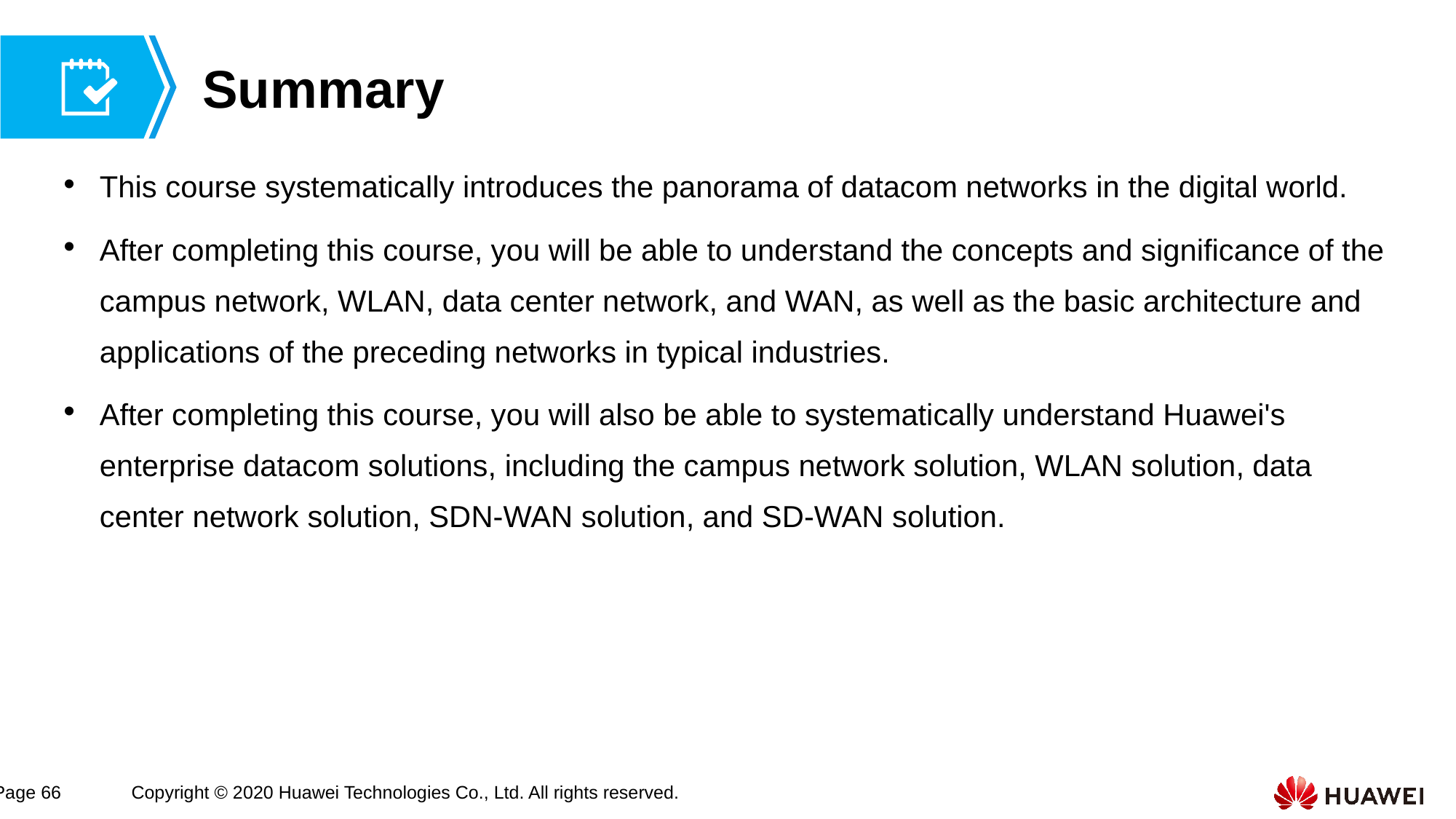

This course systematically introduces the panorama of datacom networks in the digital world.
After completing this course, you will be able to understand the concepts and significance of the campus network, WLAN, data center network, and WAN, as well as the basic architecture and applications of the preceding networks in typical industries.
After completing this course, you will also be able to systematically understand Huawei's enterprise datacom solutions, including the campus network solution, WLAN solution, data center network solution, SDN-WAN solution, and SD-WAN solution.